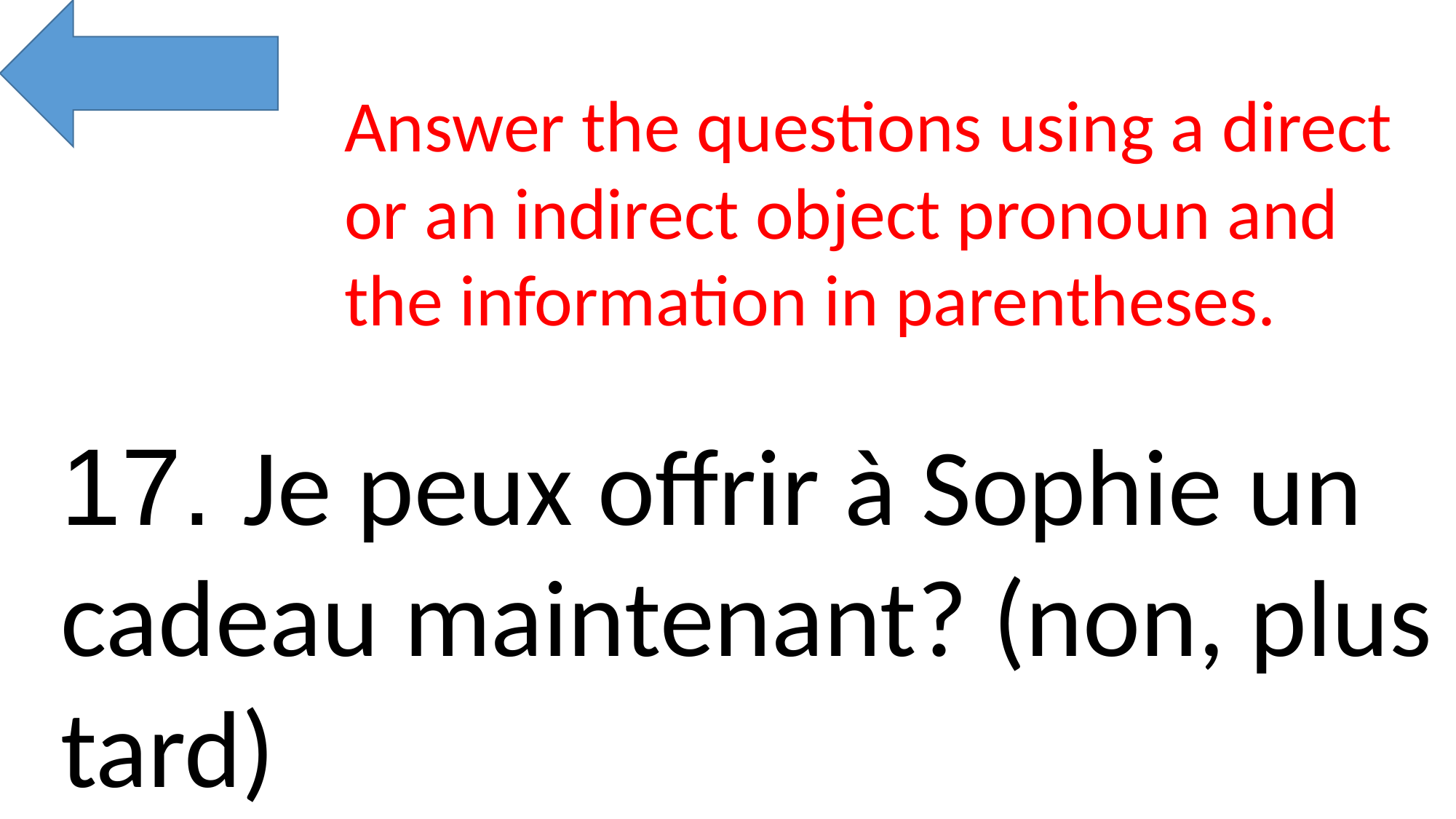

Answer the questions using a direct or an indirect object pronoun and the information in parentheses.
17. Je peux offrir à Sophie un cadeau maintenant? (non, plus tard)